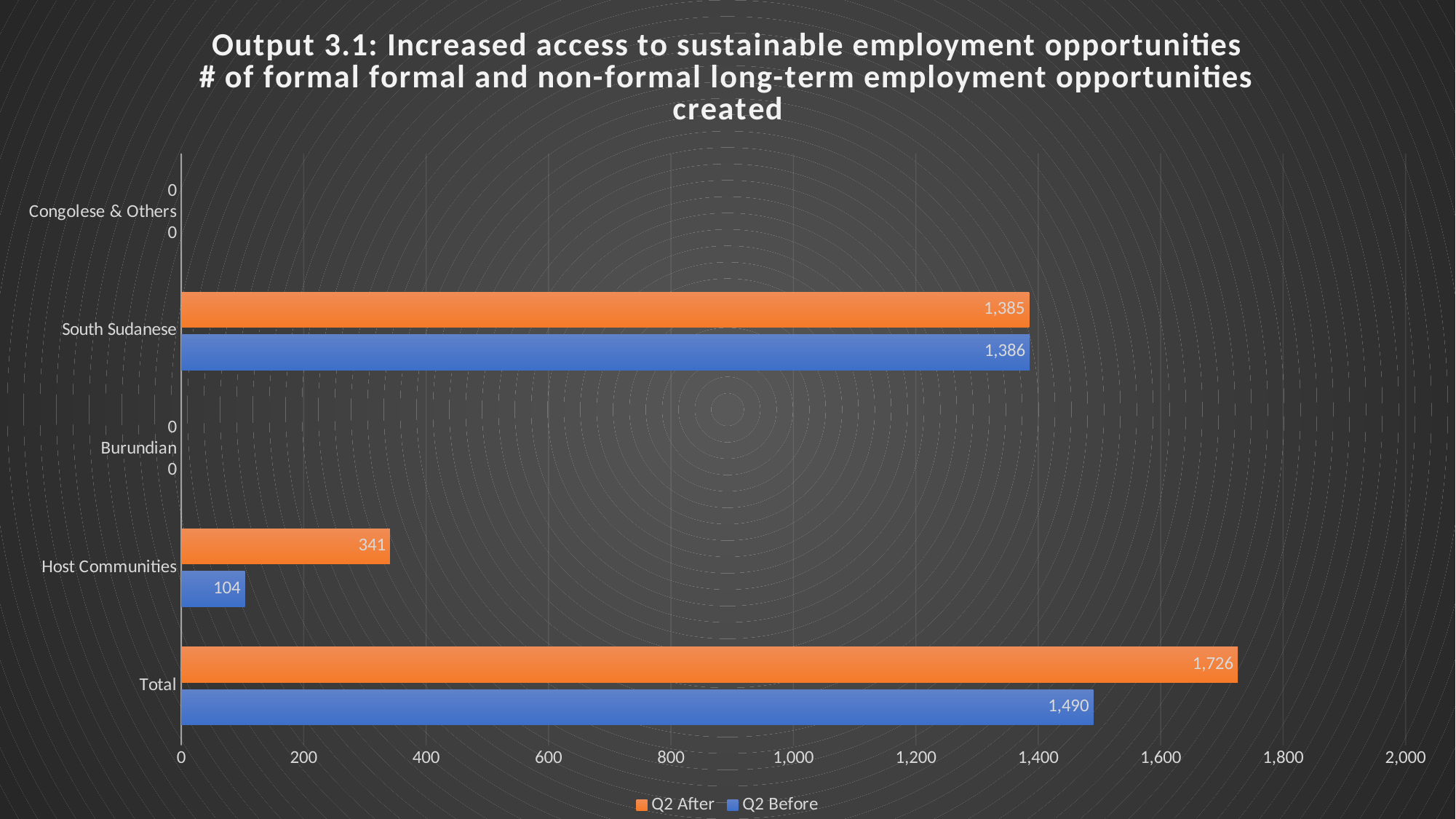

### Chart: Output 3.1: Increased access to sustainable employment opportunities
# of formal formal and non-formal long-term employment opportunities created

| Category | Q2 Before | Q2 After |
|---|---|---|
| Total | 1490.0 | 1726.0 |
| Host Communities | 104.0 | 341.0 |
| Burundian | 0.0 | 0.0 |
| South Sudanese | 1386.0 | 1385.0 |
| Congolese & Others | 0.0 | 0.0 |
#